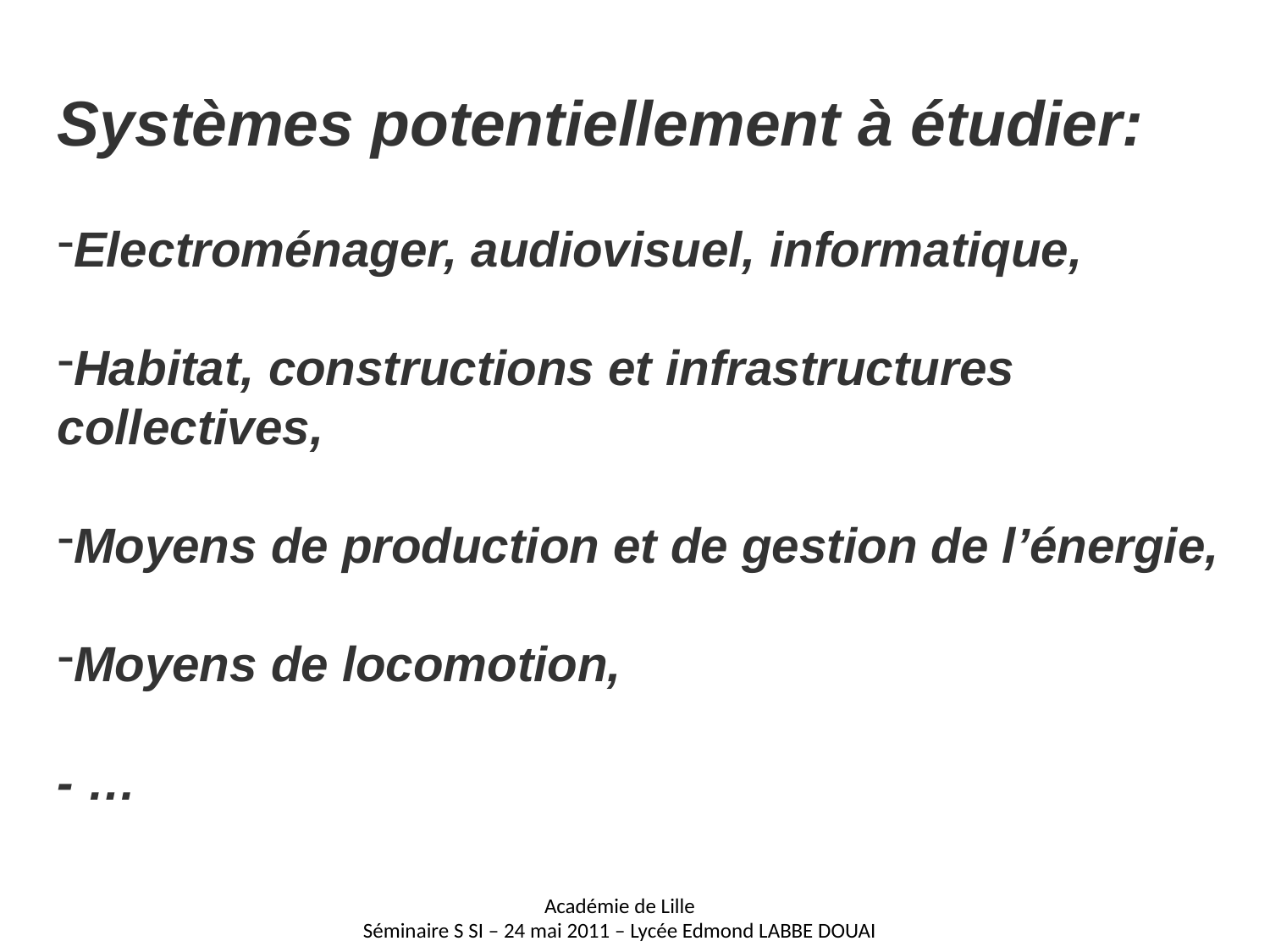

Systèmes potentiellement à étudier:

Electroménager, audiovisuel, informatique,

Habitat, constructions et infrastructures collectives,

Moyens de production et de gestion de l’énergie,

Moyens de locomotion,

- …
Académie de Lille
Séminaire S SI – 24 mai 2011 – Lycée Edmond LABBE DOUAI